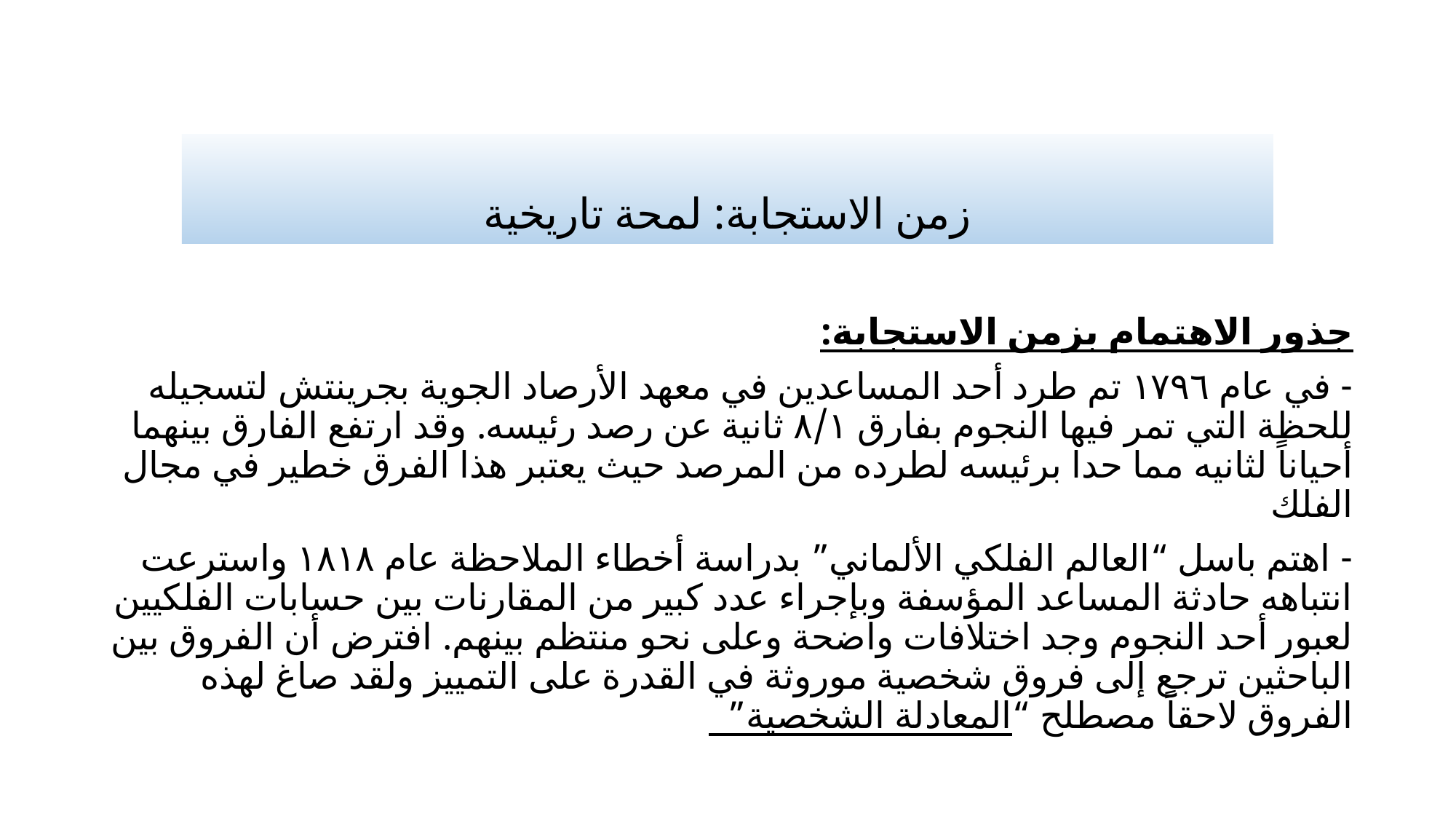

# زمن الاستجابة: لمحة تاريخية
جذور الاهتمام بزمن الاستجابة:
- في عام ١٧٩٦ تم طرد أحد المساعدين في معهد الأرصاد الجوية بجرينتش لتسجيله للحظة التي تمر فيها النجوم بفارق ٨/١ ثانية عن رصد رئيسه. وقد ارتفع الفارق بينهما أحياناً لثانيه مما حدا برئيسه لطرده من المرصد حيث يعتبر هذا الفرق خطير في مجال الفلك
- اهتم باسل “العالم الفلكي الألماني” بدراسة أخطاء الملاحظة عام ١٨١٨ واسترعت انتباهه حادثة المساعد المؤسفة وبإجراء عدد كبير من المقارنات بين حسابات الفلكيين لعبور أحد النجوم وجد اختلافات واضحة وعلى نحو منتظم بينهم. افترض أن الفروق بين الباحثين ترجع إلى فروق شخصية موروثة في القدرة على التمييز ولقد صاغ لهذه الفروق لاحقاً مصطلح “المعادلة الشخصية”